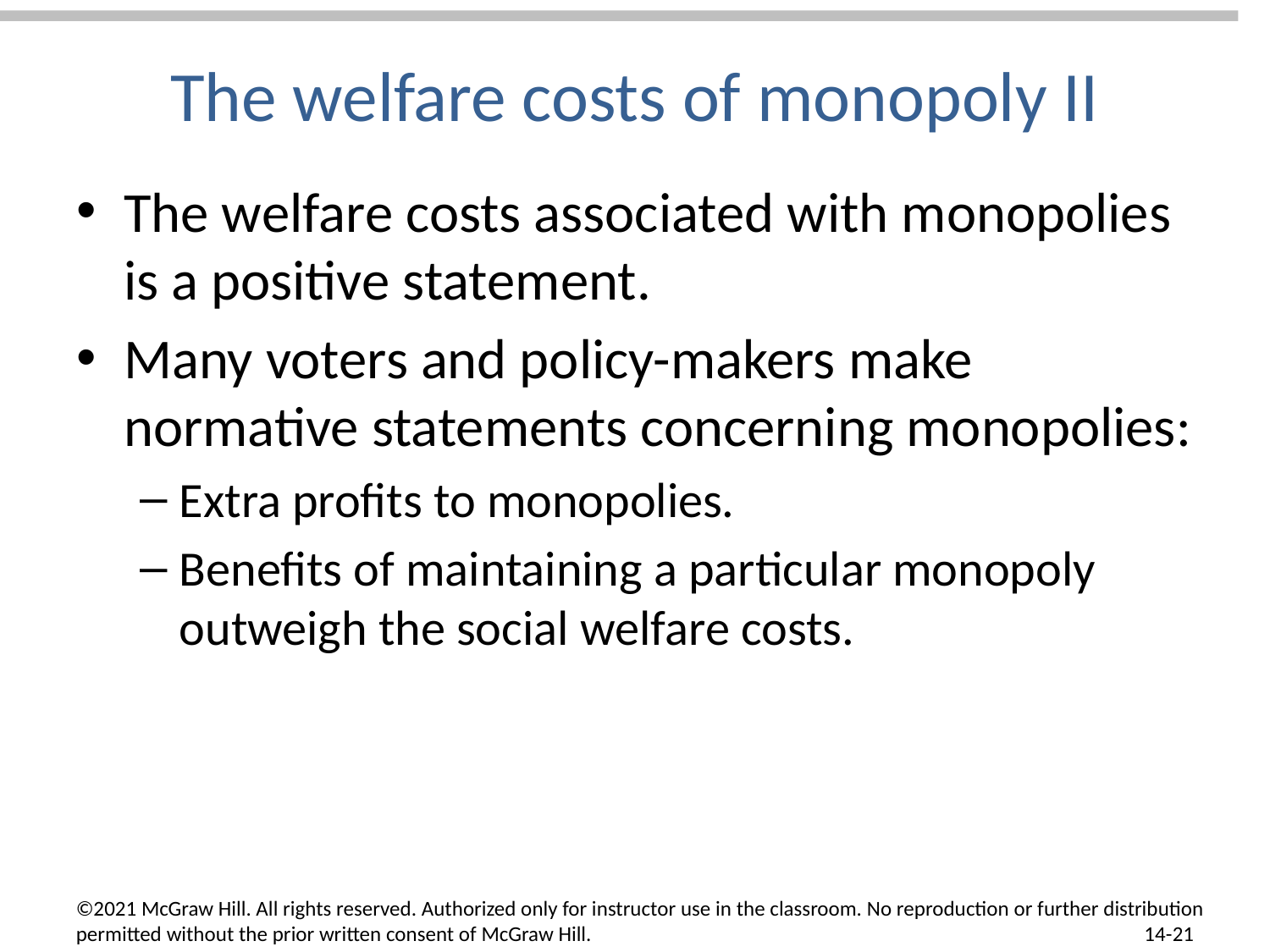

# The welfare costs of monopoly II
The welfare costs associated with monopolies is a positive statement.
Many voters and policy-makers make normative statements concerning monopolies:
Extra profits to monopolies.
Benefits of maintaining a particular monopoly outweigh the social welfare costs.